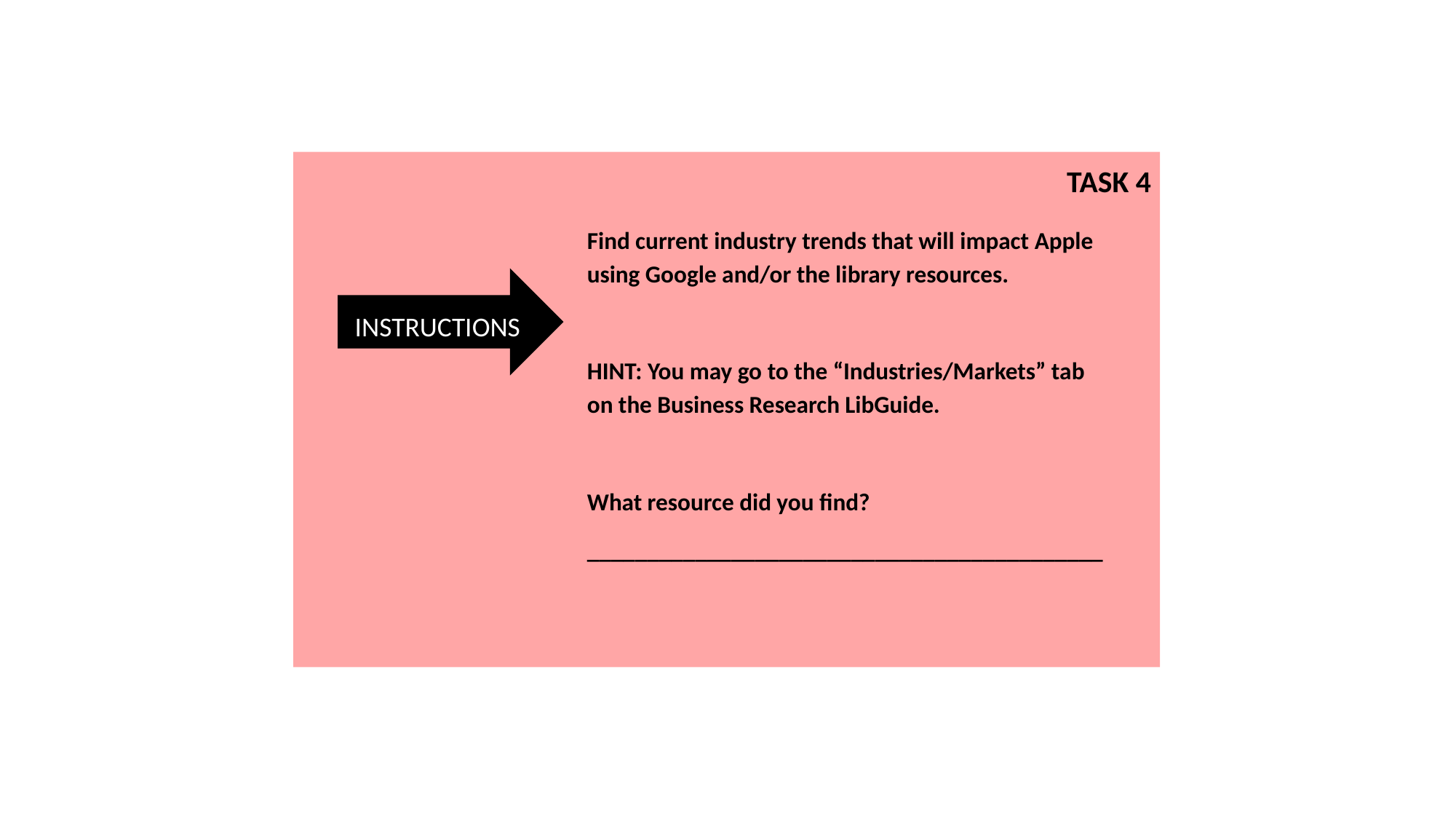

TASK 4

Find current industry trends that will impact Apple using Google and/or the library resources.

HINT: You may go to the “Industries/Markets” tab on the Business Research LibGuide.

What resource did you find?
___________________________________________

INSTRUCTIONS